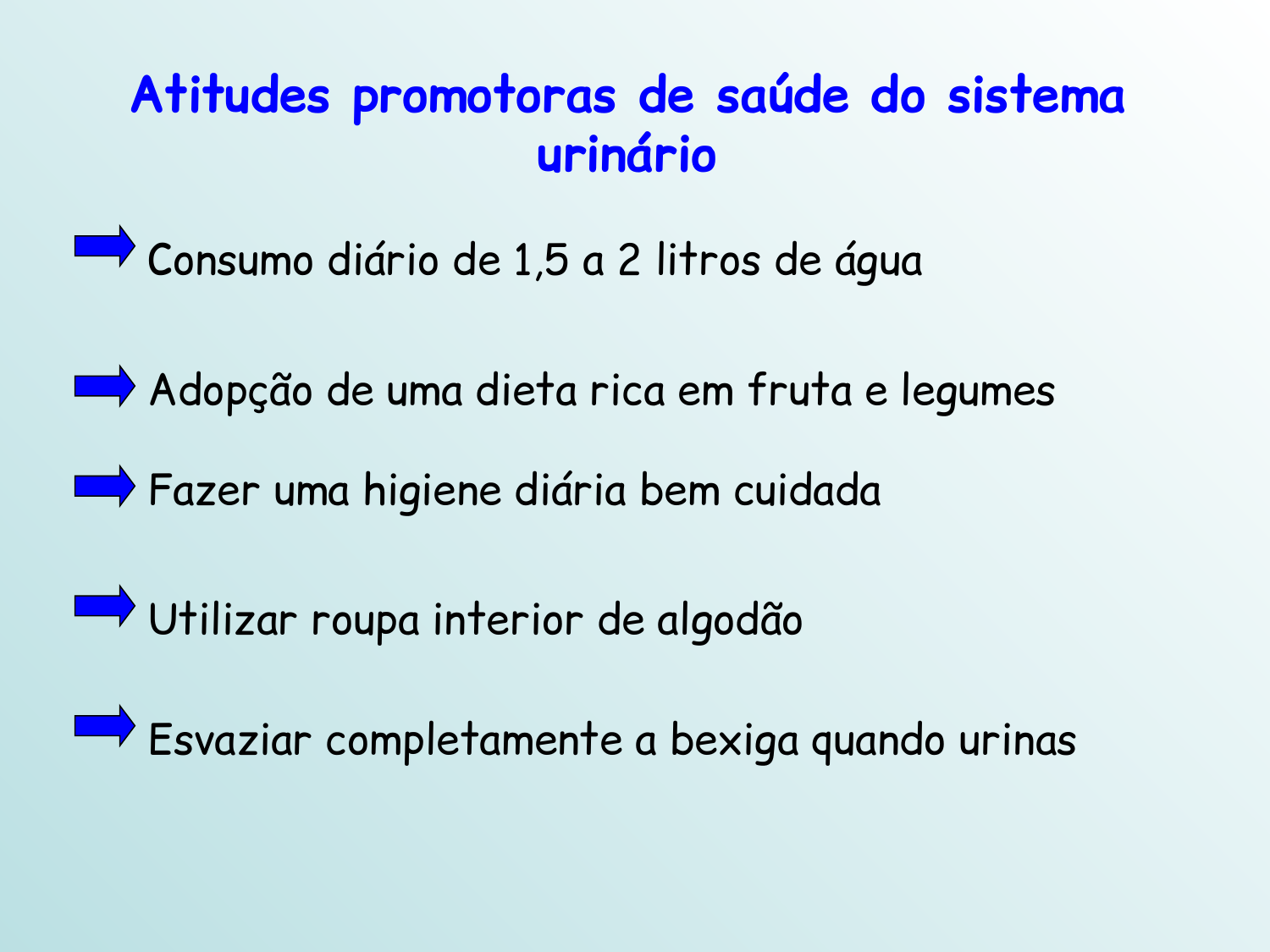

Atitudes promotoras de saúde do sistema urinário

Consumo diário de 1,5 a 2 litros de água
Adopção de uma dieta rica em fruta e legumes

Fazer uma higiene diária bem cuidada

Utilizar roupa interior de algodão

Esvaziar completamente a bexiga quando urinas